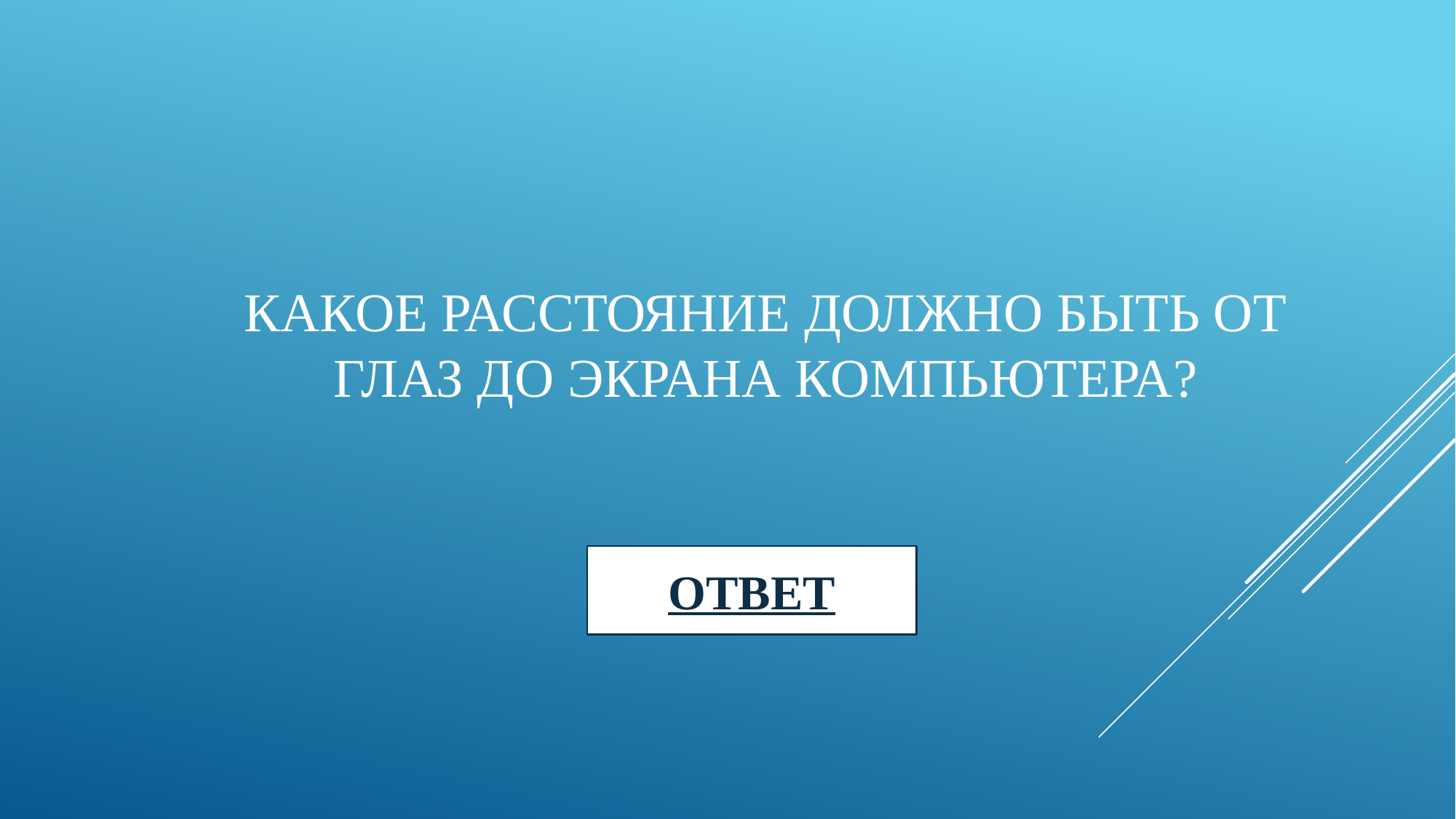

# Какое расстояние должно быть от глаз до экрана компьютера?
ОТВЕТ